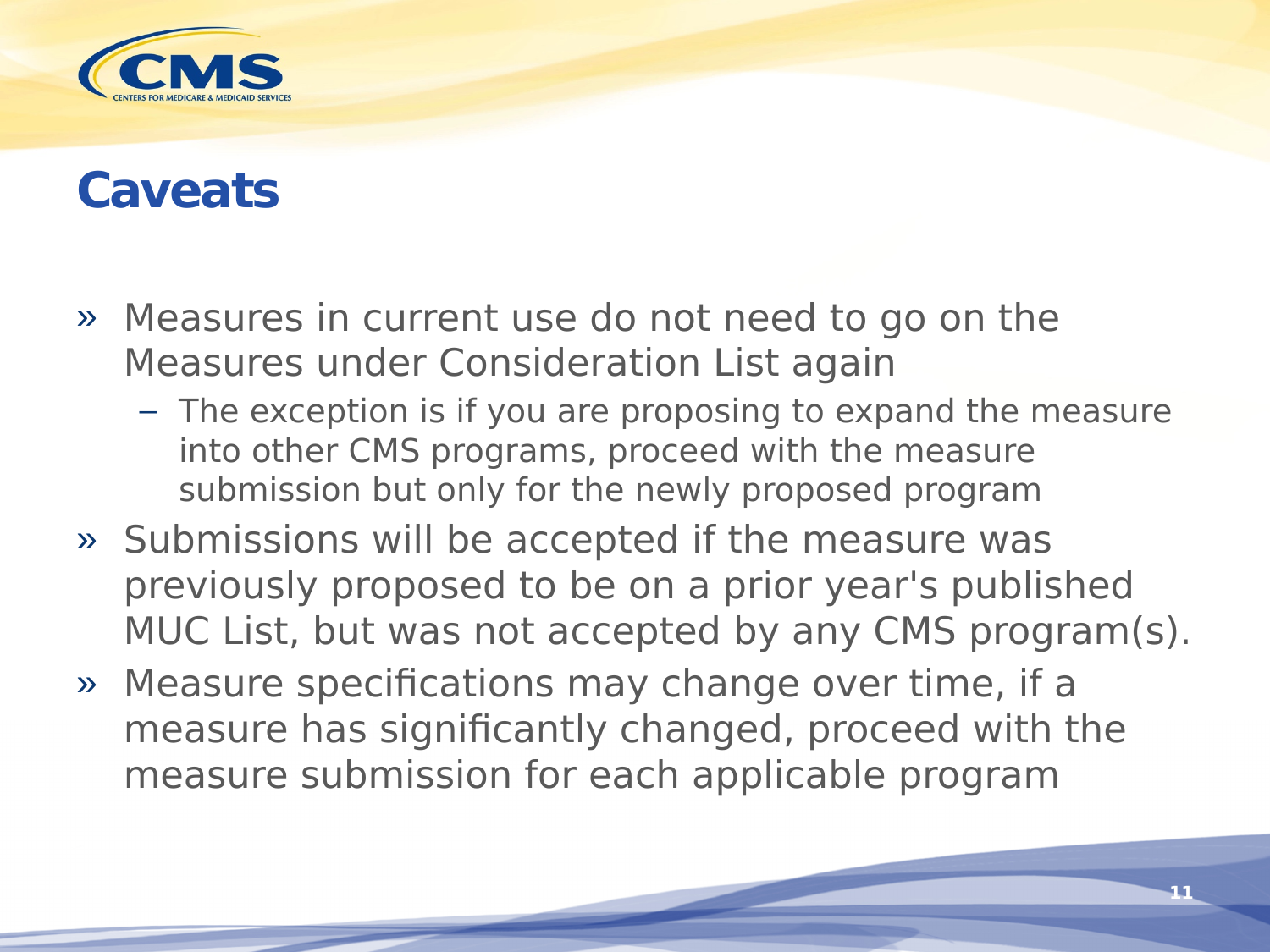

# Caveats
Measures in current use do not need to go on the Measures under Consideration List again
The exception is if you are proposing to expand the measure into other CMS programs, proceed with the measure submission but only for the newly proposed program
Submissions will be accepted if the measure was previously proposed to be on a prior year's published MUC List, but was not accepted by any CMS program(s).
Measure specifications may change over time, if a measure has significantly changed, proceed with the measure submission for each applicable program
11